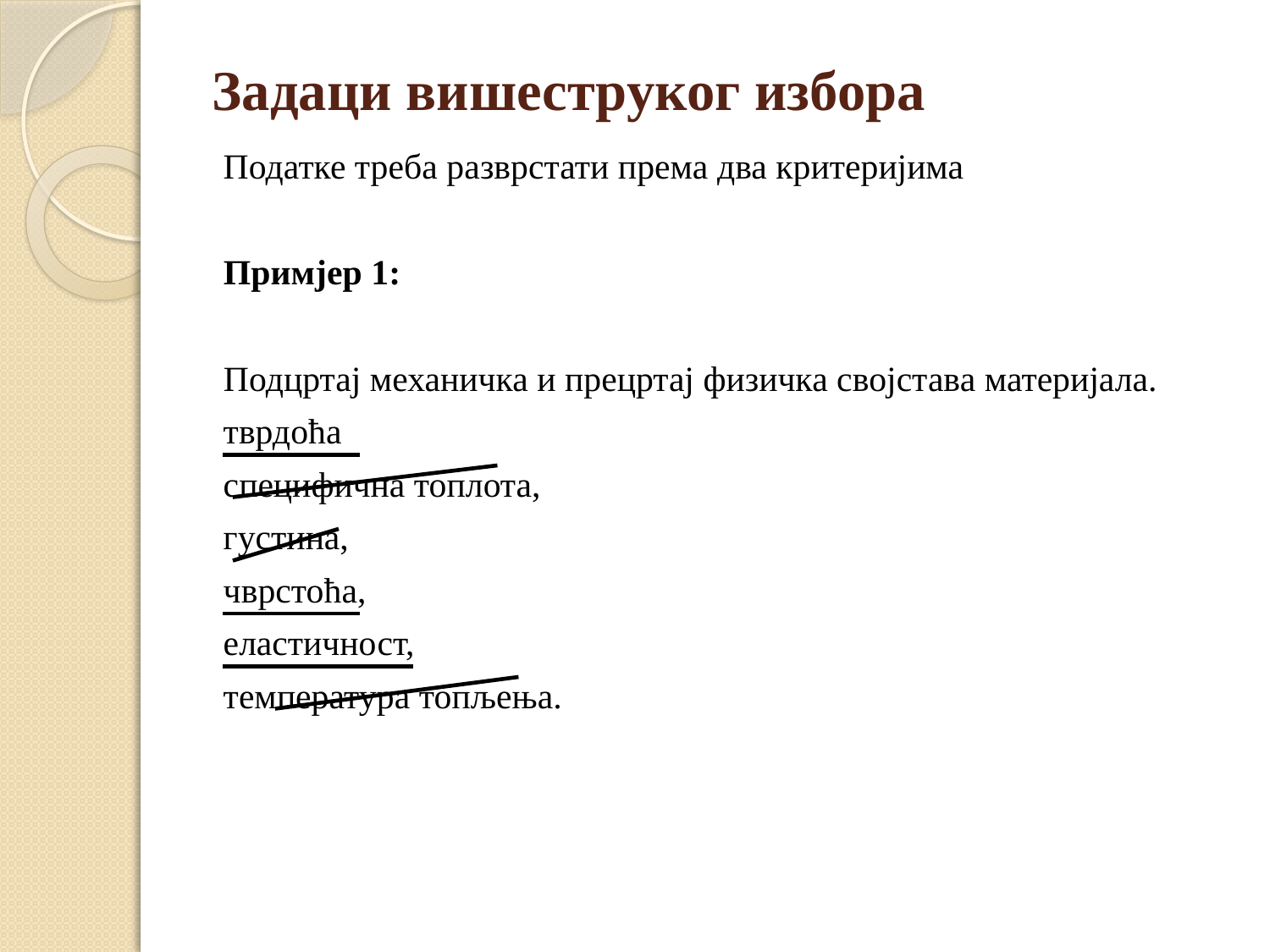

# Задаци вишеструког избора
Податке треба разврстати према два критеријима

Примјер 1:

Подцртај механичка и прецртај физичка својстава материјала.
тврдоћа
специфична топлота,
густина,
чврстоћа,
еластичност,
температура топљења.